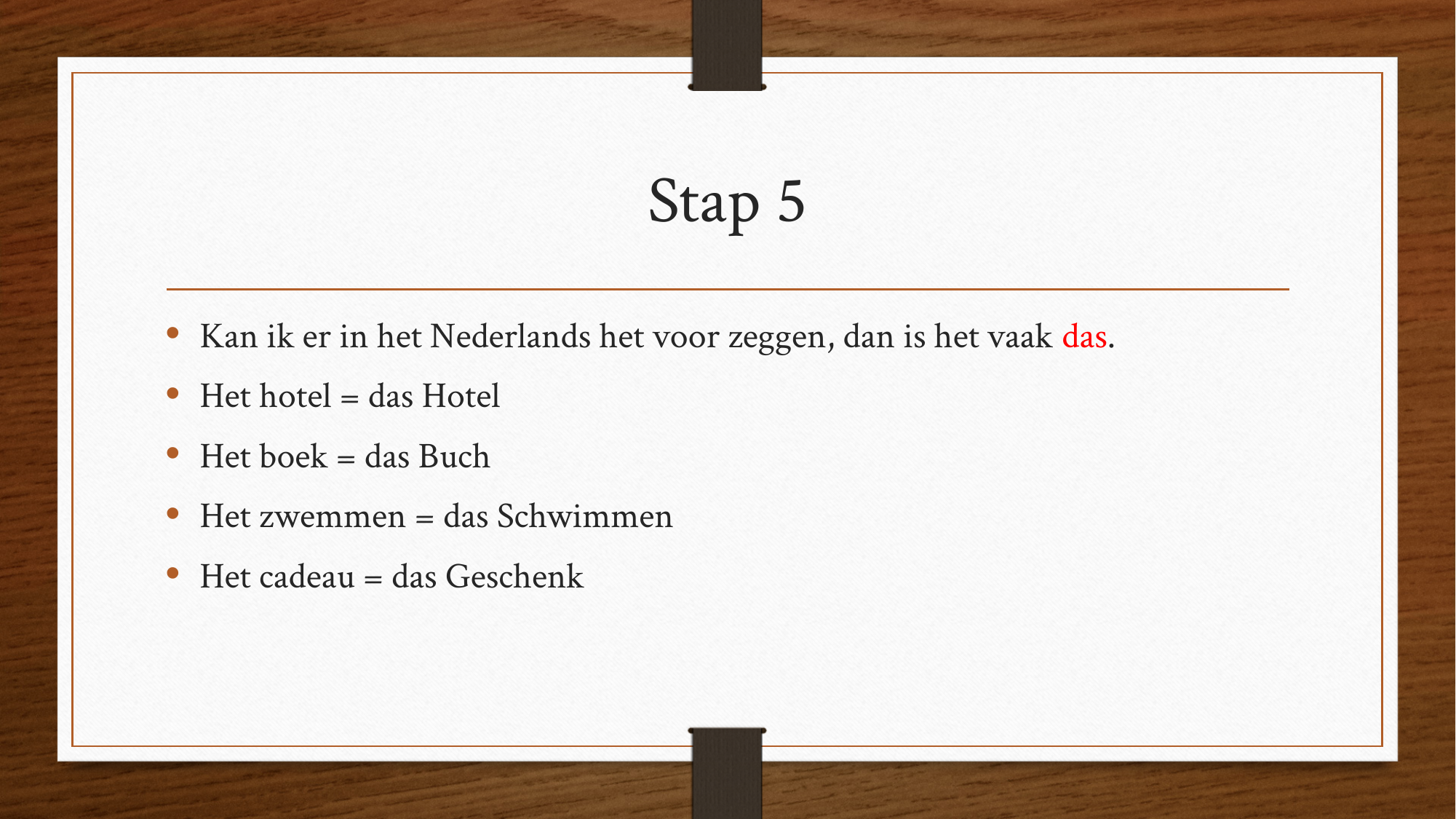

# Stap 5
Kan ik er in het Nederlands het voor zeggen, dan is het vaak das.
Het hotel = das Hotel
Het boek = das Buch
Het zwemmen = das Schwimmen
Het cadeau = das Geschenk